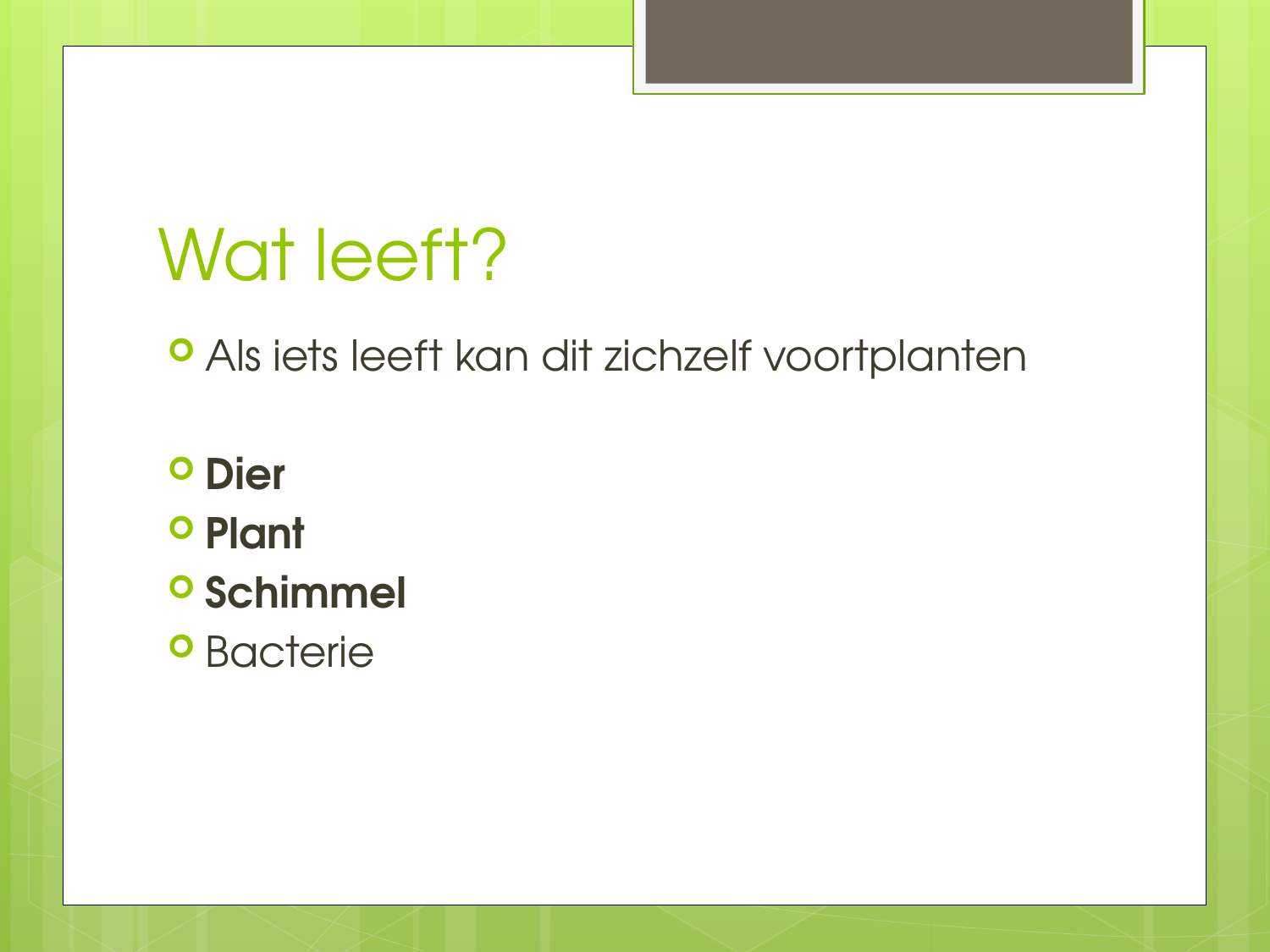

# Wat leeft?
Als iets leeft kan dit zichzelf voortplanten

Dier
Plant
Schimmel
Bacterie